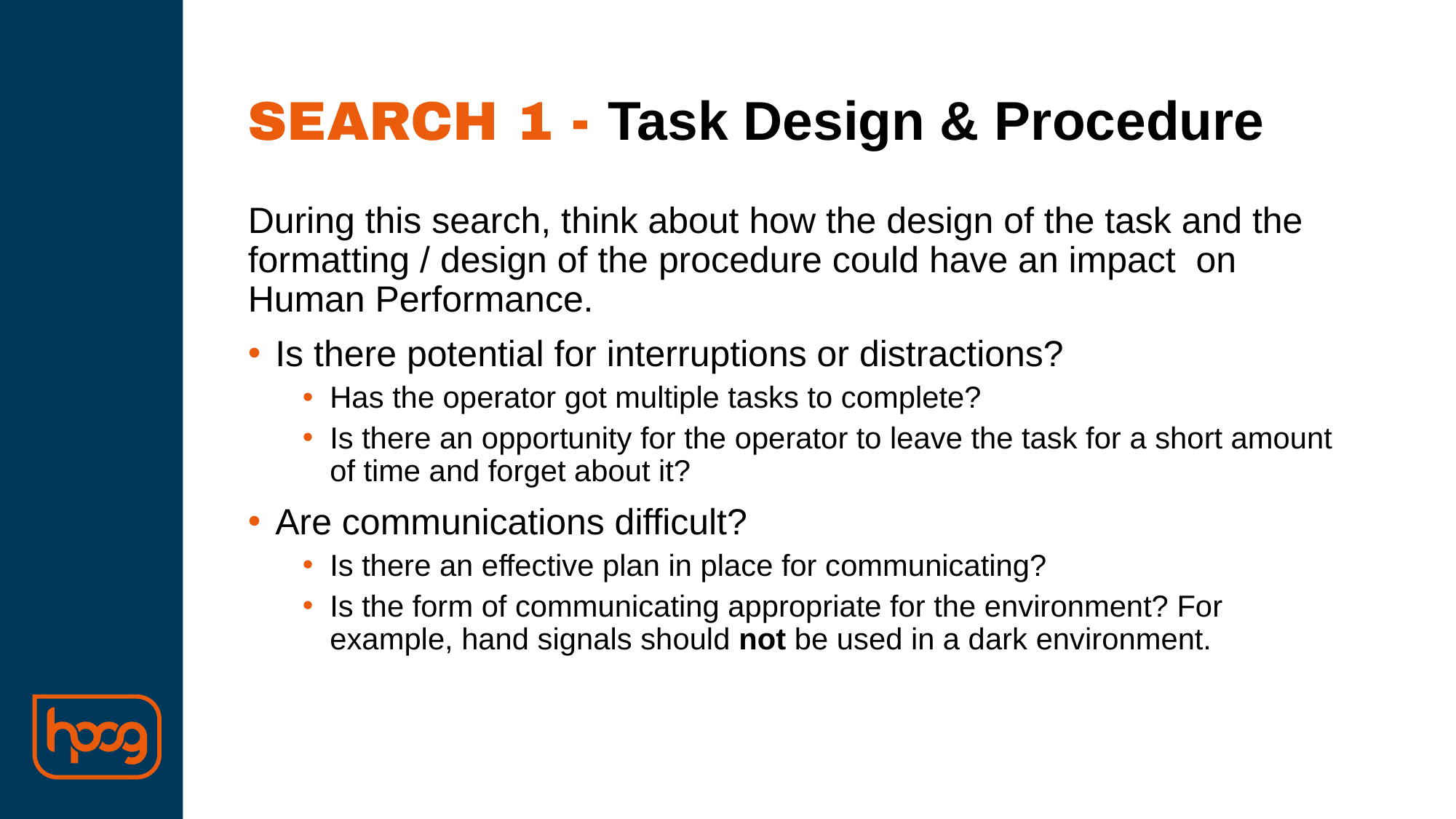

# SEARCH 1 - Task Design & Procedure
During this search, think about how the design of the task and the formatting / design of the procedure could have an impact  on Human Performance.
Is there potential for interruptions or distractions?
Has the operator got multiple tasks to complete?
Is there an opportunity for the operator to leave the task for a short amount of time and forget about it?
Are communications difficult?
Is there an effective plan in place for communicating?
Is the form of communicating appropriate for the environment? For example, hand signals should not be used in a dark environment.